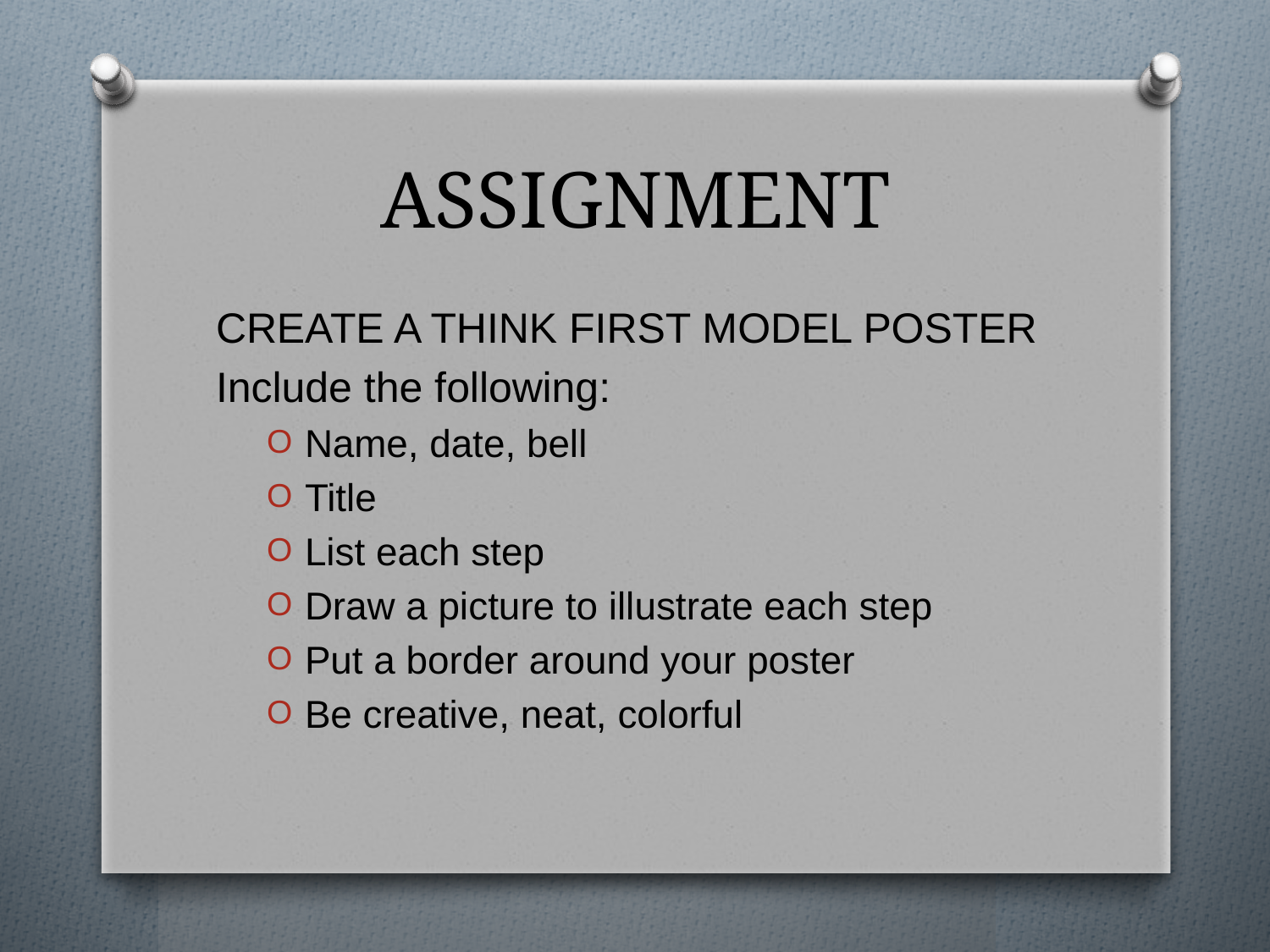

# ASSIGNMENT
CREATE A THINK FIRST MODEL POSTER
Include the following:
Name, date, bell
Title
List each step
Draw a picture to illustrate each step
Put a border around your poster
Be creative, neat, colorful